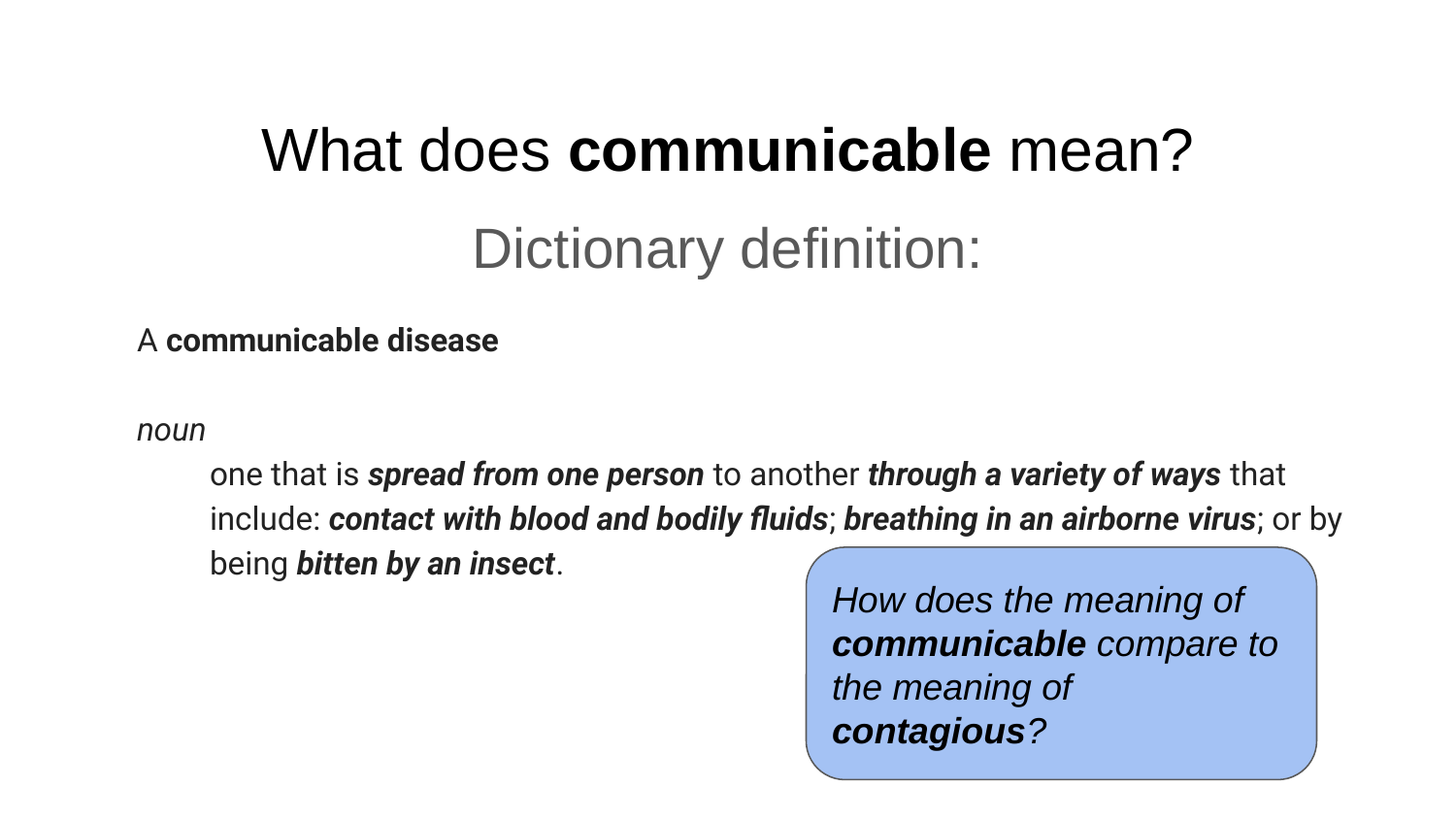

# What does communicable mean?
Dictionary definition:

A communicable disease

noun
one that is spread from one person to another through a variety of ways that include: contact with blood and bodily fluids; breathing in an airborne virus; or by being bitten by an insect.

How does the meaning of communicable compare to the meaning of contagious?